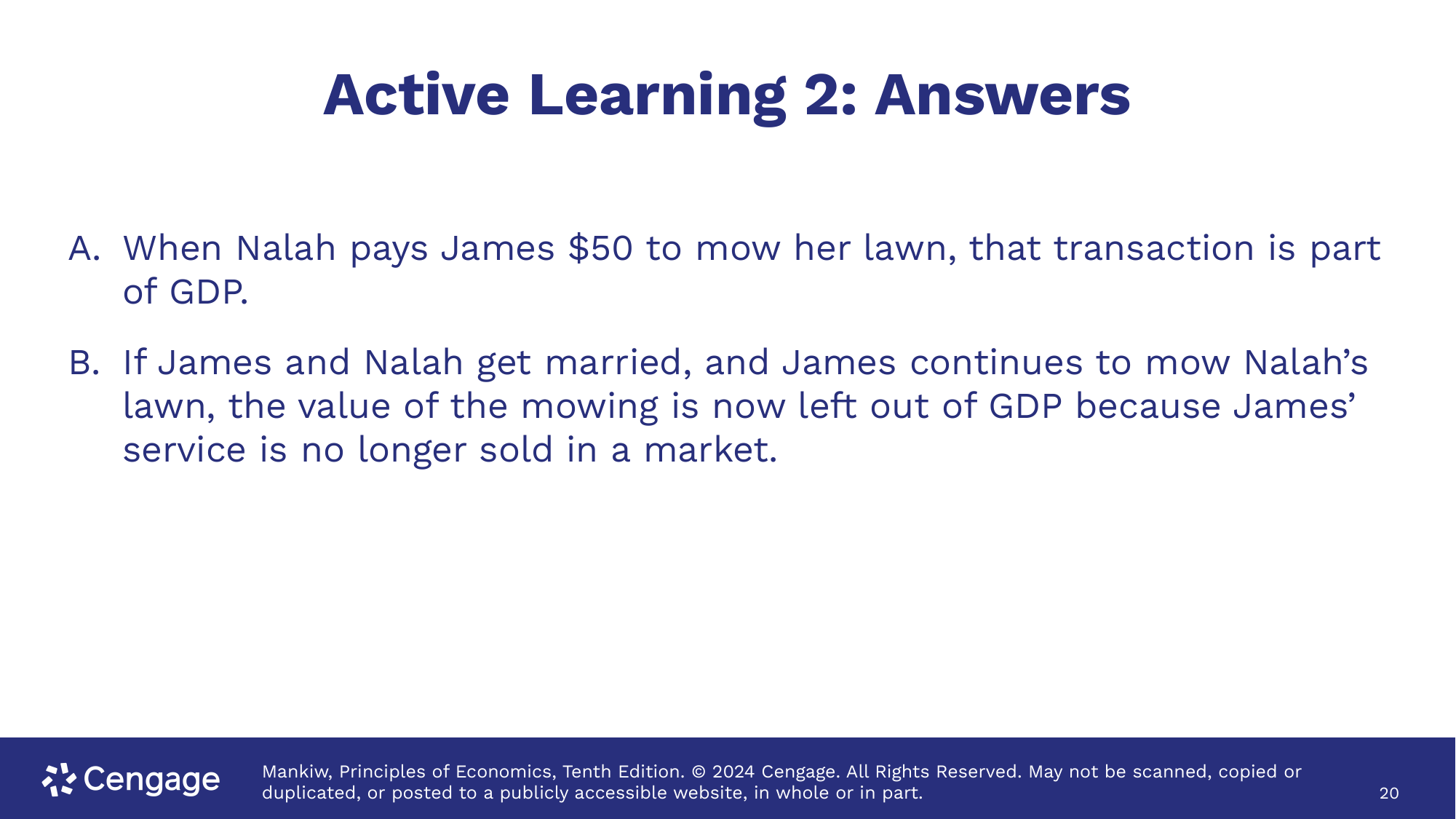

# Active Learning 2: Answers
When Nalah pays James $50 to mow her lawn, that transaction is part of GDP.
If James and Nalah get married, and James continues to mow Nalah’s lawn, the value of the mowing is now left out of GDP because James’ service is no longer sold in a market.